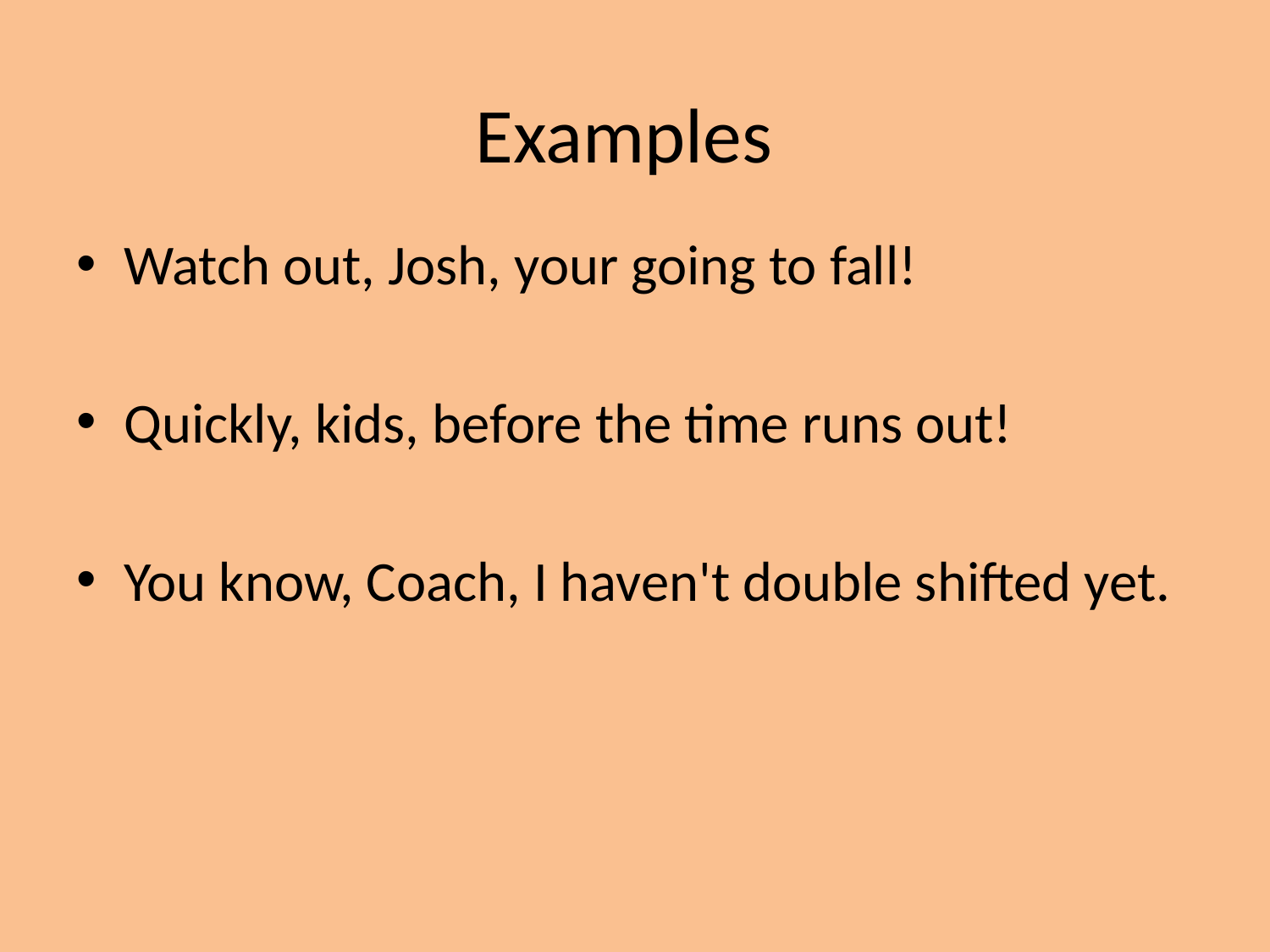

# Examples
Watch out, Josh, your going to fall!

Quickly, kids, before the time runs out!

You know, Coach, I haven't double shifted yet.